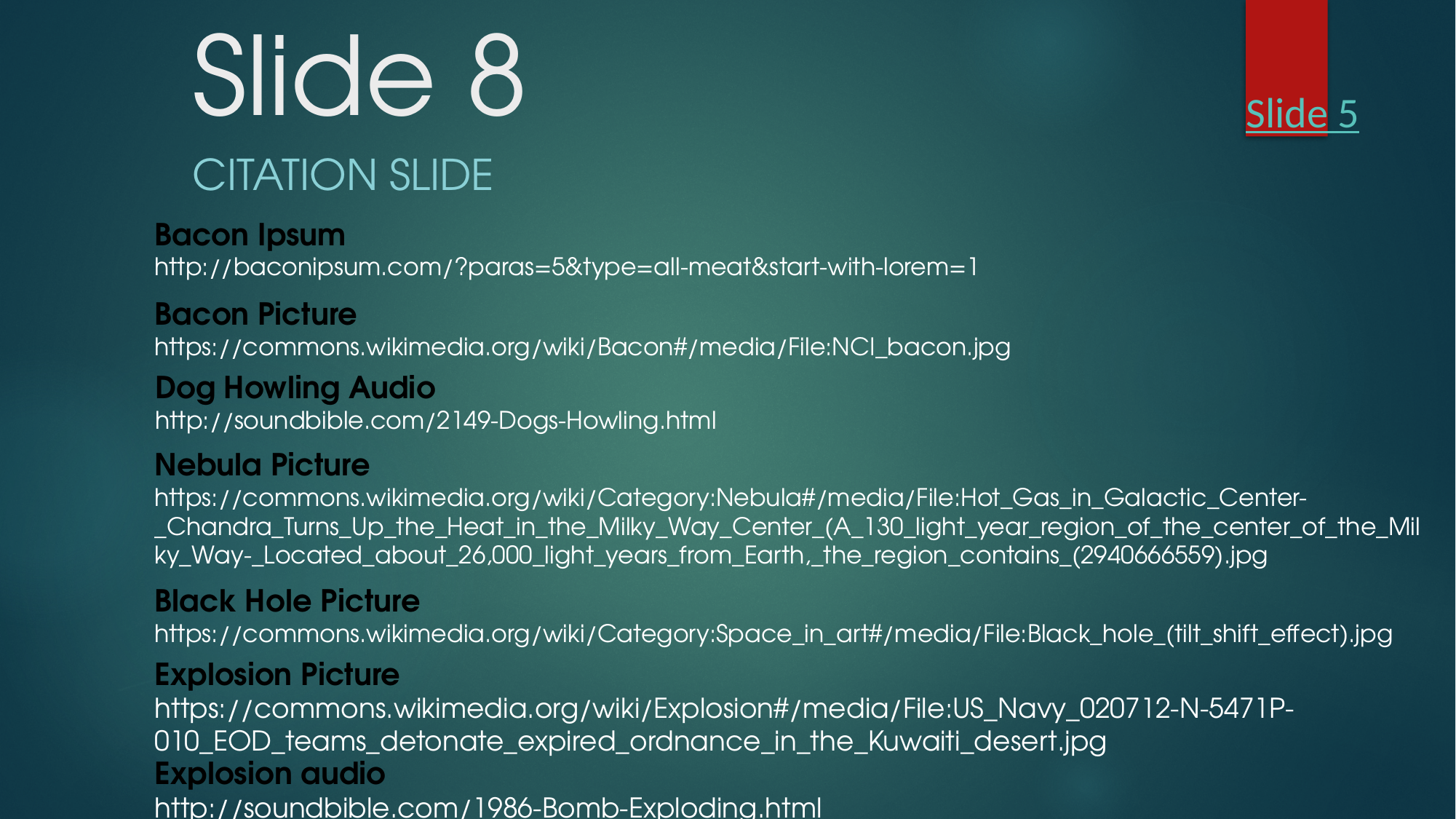

# Slide 8
Slide 5
Citation Slide
Bacon Ipsum
http://baconipsum.com/?paras=5&type=all-meat&start-with-lorem=1
Bacon Picture
https://commons.wikimedia.org/wiki/Bacon#/media/File:NCI_bacon.jpg
Dog Howling Audio
http://soundbible.com/2149-Dogs-Howling.html
Nebula Picture
https://commons.wikimedia.org/wiki/Category:Nebula#/media/File:Hot_Gas_in_Galactic_Center-_Chandra_Turns_Up_the_Heat_in_the_Milky_Way_Center_(A_130_light_year_region_of_the_center_of_the_Milky_Way-_Located_about_26,000_light_years_from_Earth,_the_region_contains_(2940666559).jpg
Black Hole Picture
https://commons.wikimedia.org/wiki/Category:Space_in_art#/media/File:Black_hole_(tilt_shift_effect).jpg
Explosion Picture
https://commons.wikimedia.org/wiki/Explosion#/media/File:US_Navy_020712-N-5471P-010_EOD_teams_detonate_expired_ordnance_in_the_Kuwaiti_desert.jpg
Explosion audio
http://soundbible.com/1986-Bomb-Exploding.html